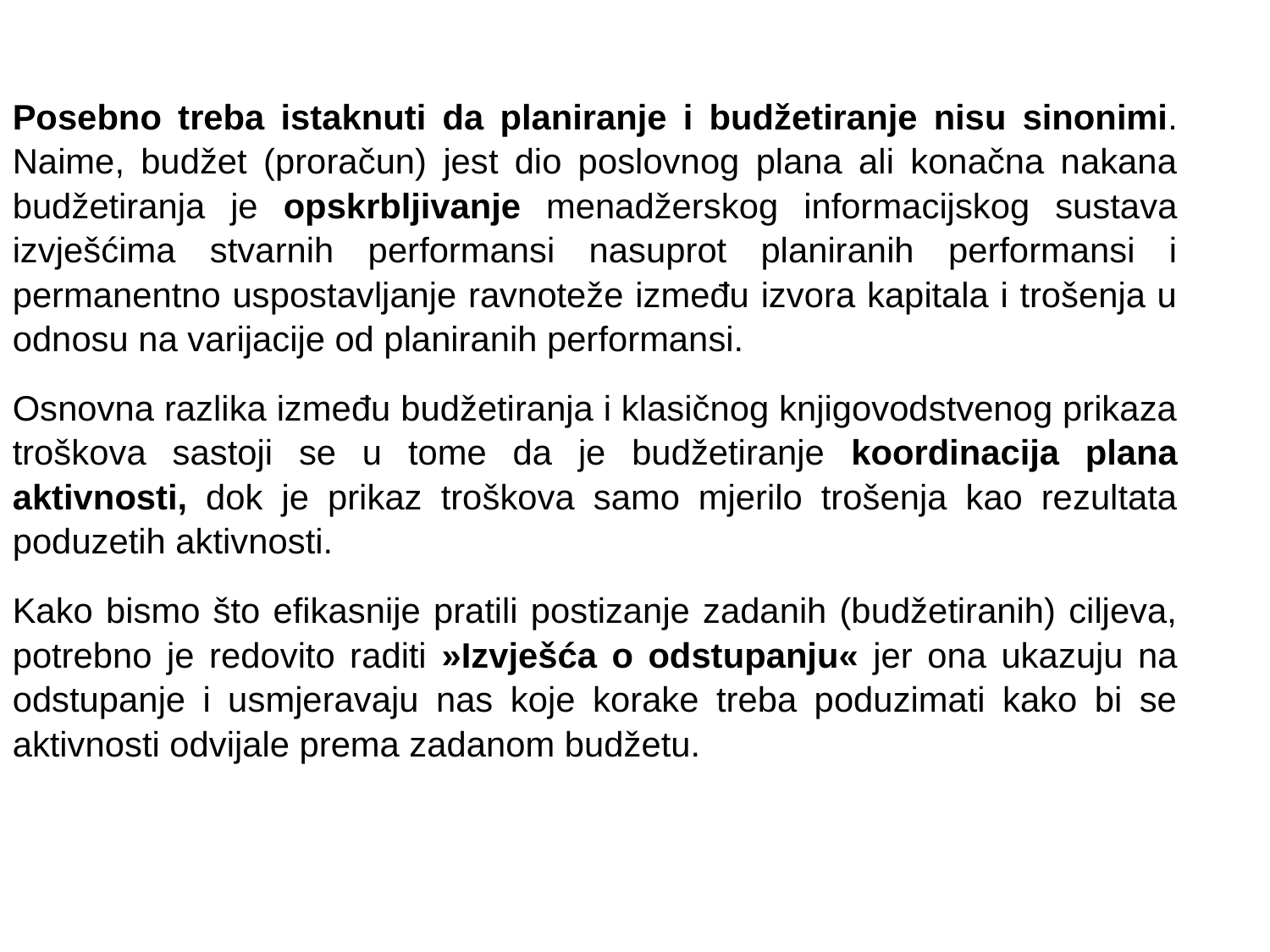

Posebno treba istaknuti da planiranje i budžetiranje nisu sinonimi. Naime, budžet (proračun) jest dio poslovnog plana ali konačna nakana budžetiranja je opskrbljivanje menadžerskog informacijskog sustava izvješćima stvarnih performansi nasuprot planiranih performansi i permanentno uspostavljanje ravnoteže između izvora kapitala i trošenja u odnosu na varijacije od planiranih performansi.
Osnovna razlika između budžetiranja i klasičnog knjigovodstvenog prikaza troškova sastoji se u tome da je budžetiranje koordinacija plana aktivnosti, dok je prikaz troškova samo mjerilo trošenja kao rezultata poduzetih aktivnosti.
Kako bismo što efikasnije pratili postizanje zadanih (budžetiranih) ciljeva, potrebno je redovito raditi »Izvješća o odstupanju« jer ona ukazuju na odstupanje i usmjeravaju nas koje korake treba poduzimati kako bi se aktivnosti odvijale prema zadanom budžetu.